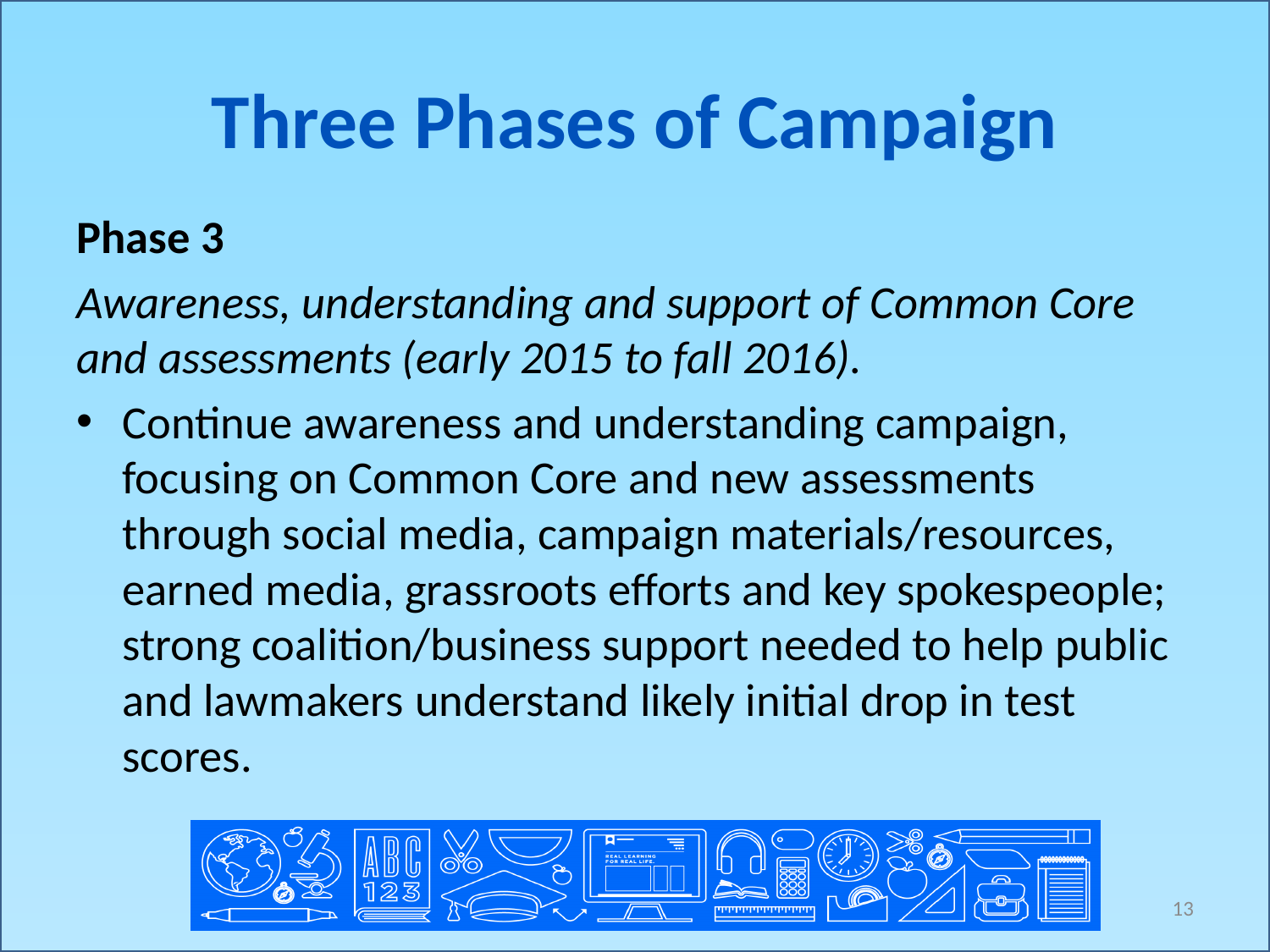

# Three Phases of Campaign
Phase 3
Awareness, understanding and support of Common Core and assessments (early 2015 to fall 2016).
Continue awareness and understanding campaign, focusing on Common Core and new assessments through social media, campaign materials/resources, earned media, grassroots efforts and key spokespeople; strong coalition/business support needed to help public and lawmakers understand likely initial drop in test scores.

13